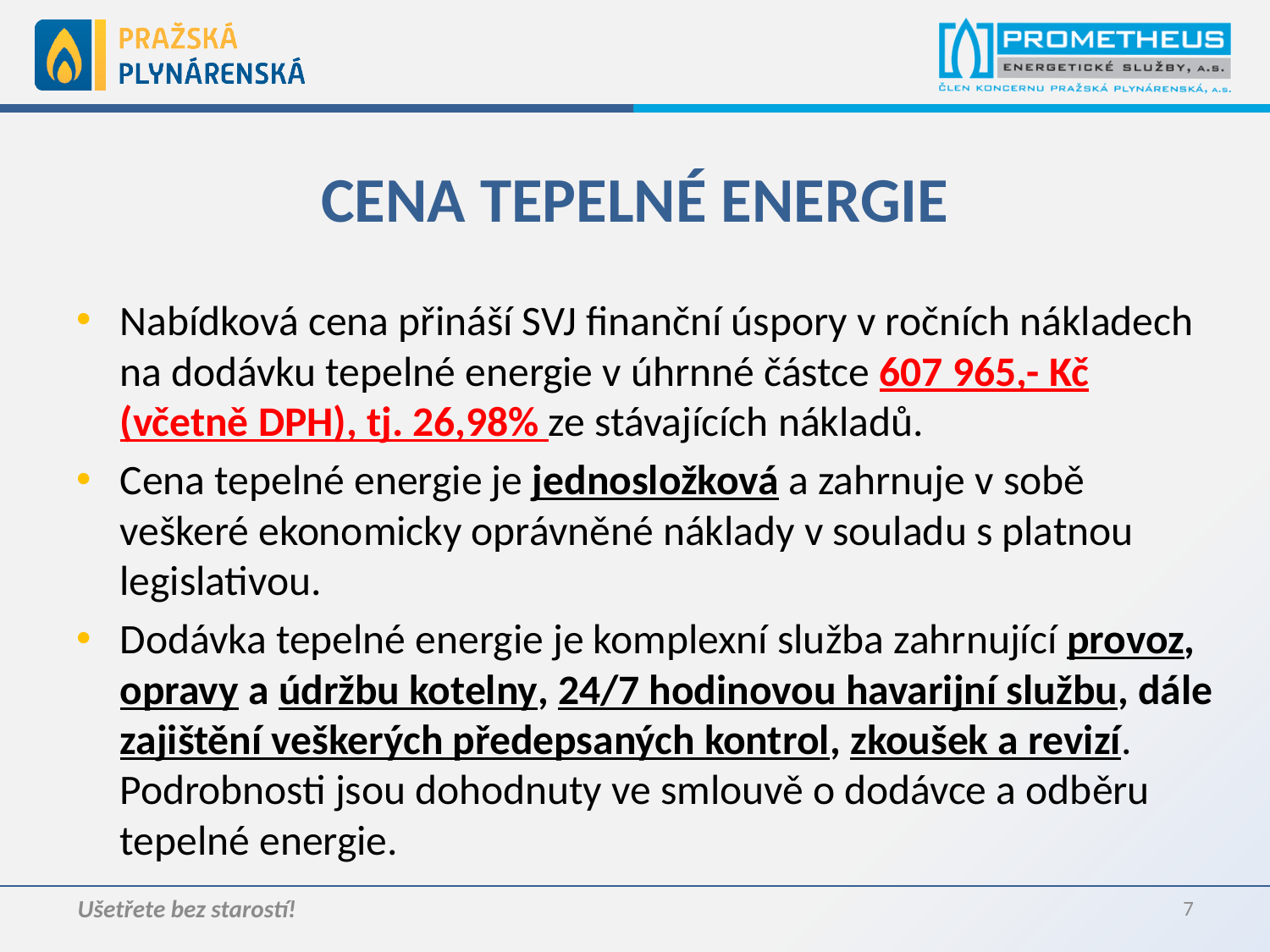

# Cena tepelné energie
Nabídková cena přináší SVJ finanční úspory v ročních nákladech na dodávku tepelné energie v úhrnné částce 607 965,- Kč (včetně DPH), tj. 26,98% ze stávajících nákladů.
Cena tepelné energie je jednosložková a zahrnuje v sobě veškeré ekonomicky oprávněné náklady v souladu s platnou legislativou.
Dodávka tepelné energie je komplexní služba zahrnující provoz, opravy a údržbu kotelny, 24/7 hodinovou havarijní službu, dále zajištění veškerých předepsaných kontrol, zkoušek a revizí. Podrobnosti jsou dohodnuty ve smlouvě o dodávce a odběru tepelné energie.

Ušetřete bez starostí!
7